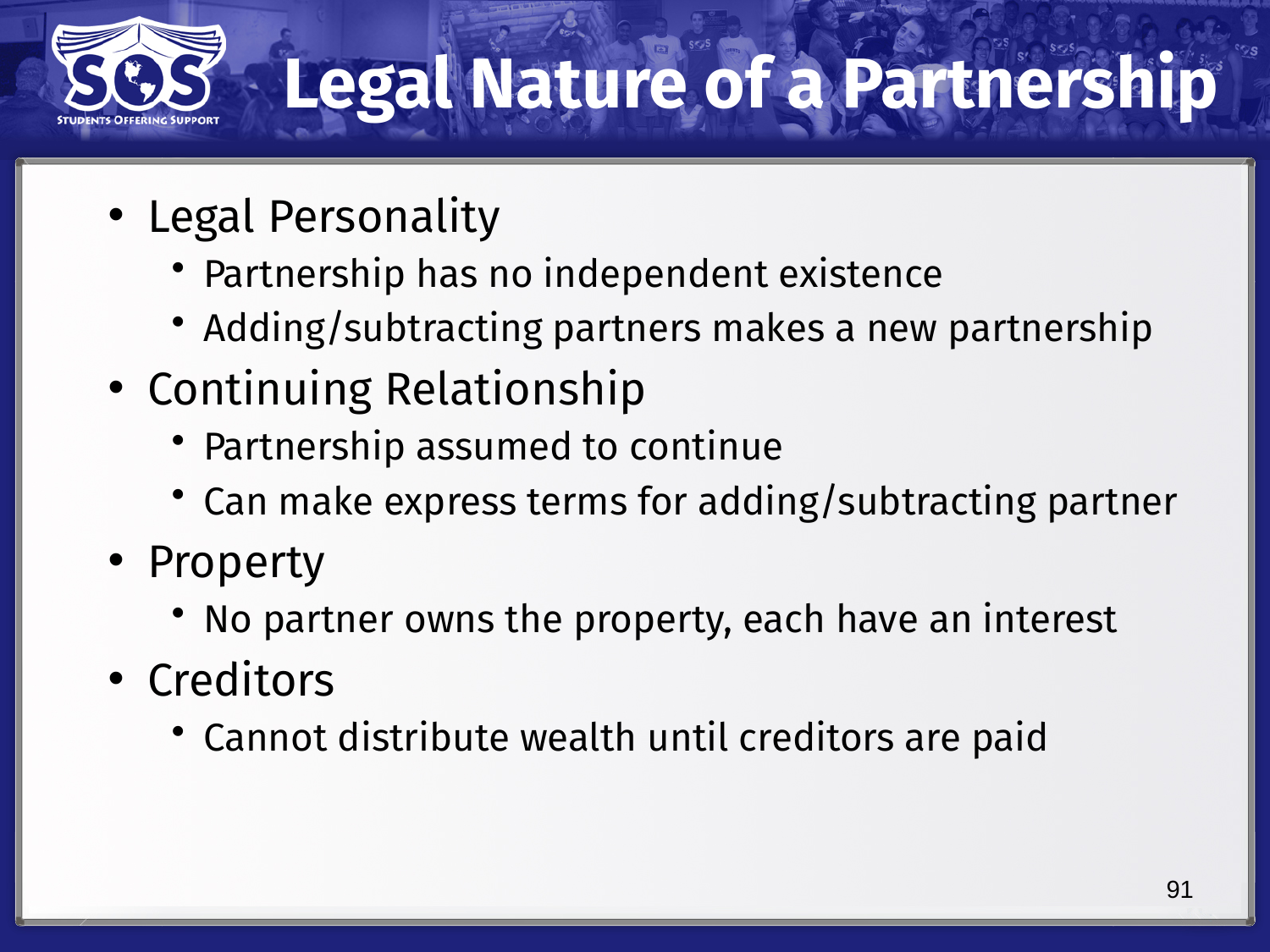

# Legal Nature of a Partnership
Legal Personality
Partnership has no independent existence
Adding/subtracting partners makes a new partnership
Continuing Relationship
Partnership assumed to continue
Can make express terms for adding/subtracting partner
Property
No partner owns the property, each have an interest
Creditors
Cannot distribute wealth until creditors are paid

91